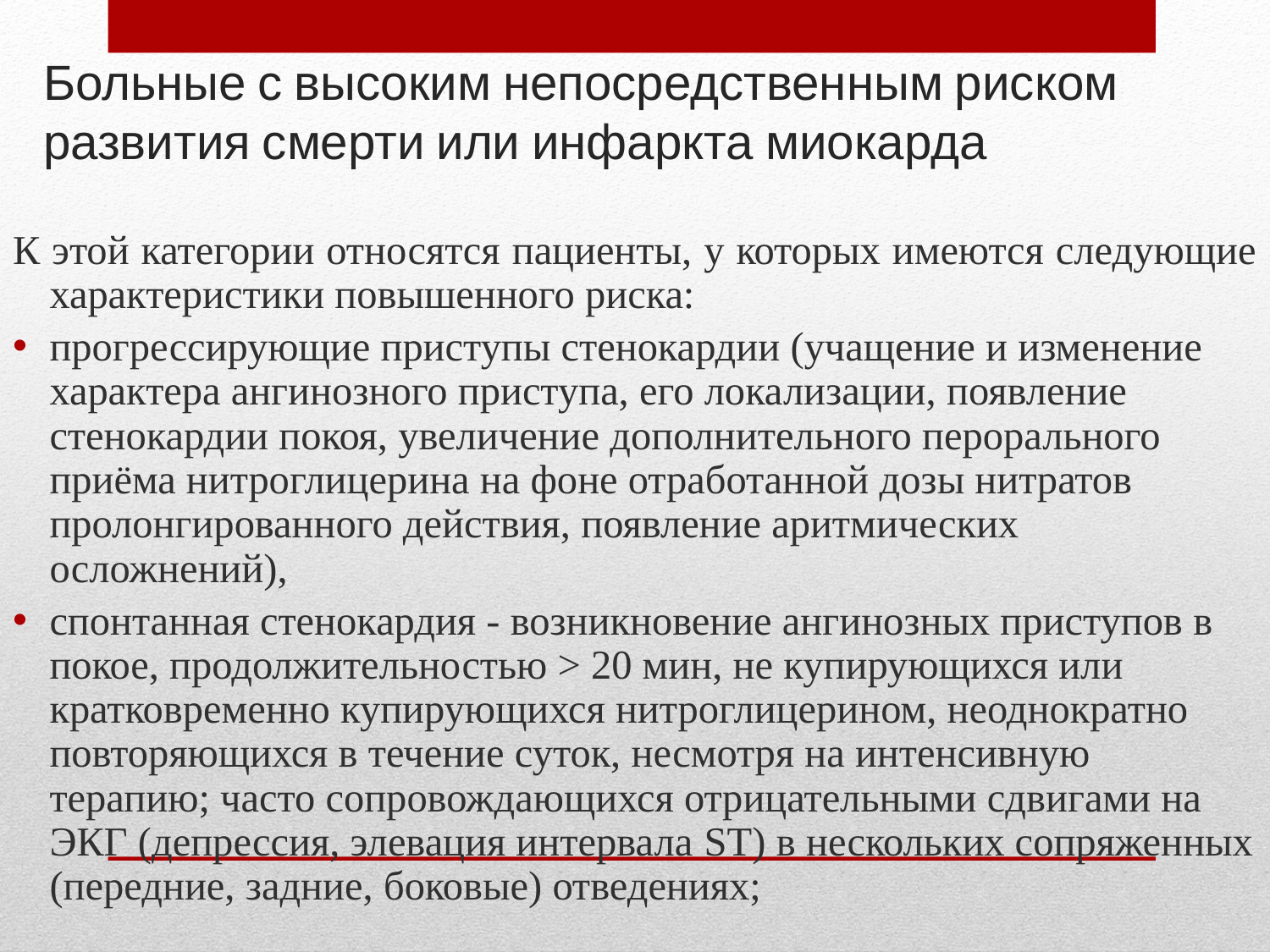

# Больные с высоким непосредственным риском развития смерти или инфаркта миокарда
К этой категории относятся пациенты, у которых имеются следующие характеристики повышенного риска:
прогрессирующие приступы стенокардии (учащение и изменение характера ангинозного приступа, его локализации, появление стенокардии покоя, увеличение дополнительного перорального приёма нитроглицерина на фоне отработанной дозы нитратов пролонгированного действия, появление аритмических осложнений),
спонтанная стенокардия - возникновение ангинозных приступов в покое, продолжительностью > 20 мин, не купирующихся или кратковременно купирующихся нитроглицерином, неоднократно повторяющихся в течение суток, несмотря на интенсивную терапию; часто сопровождающихся отрицательными сдвигами на ЭКГ (депрессия, элевация интервала ST) в нескольких сопряженных (передние, задние, боковые) отведениях;